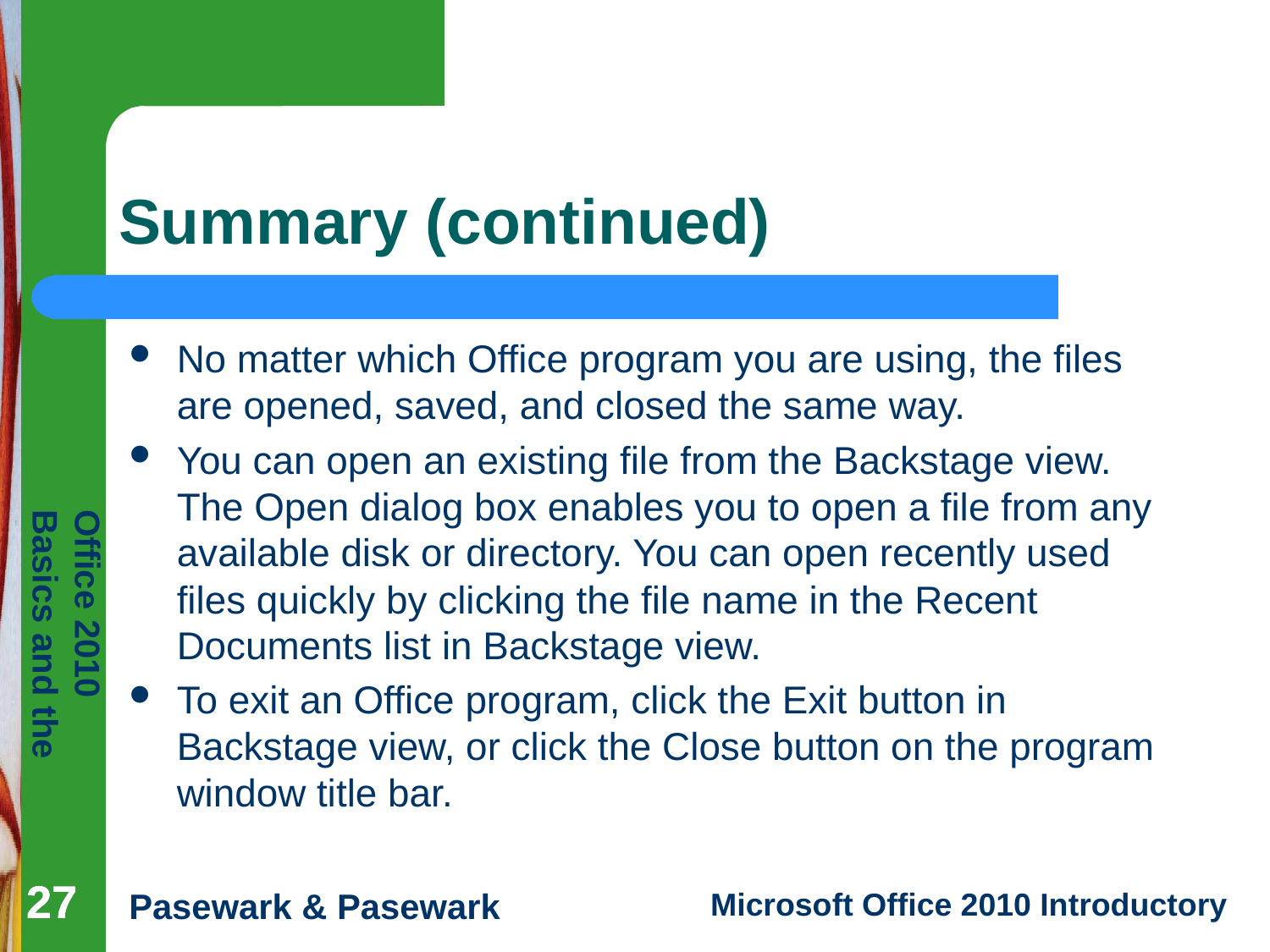

# Summary (continued)
No matter which Office program you are using, the files are opened, saved, and closed the same way.
You can open an existing file from the Backstage view. The Open dialog box enables you to open a file from any available disk or directory. You can open recently used files quickly by clicking the file name in the Recent Documents list in Backstage view.
To exit an Office program, click the Exit button in Backstage view, or click the Close button on the program window title bar.
27
27
27